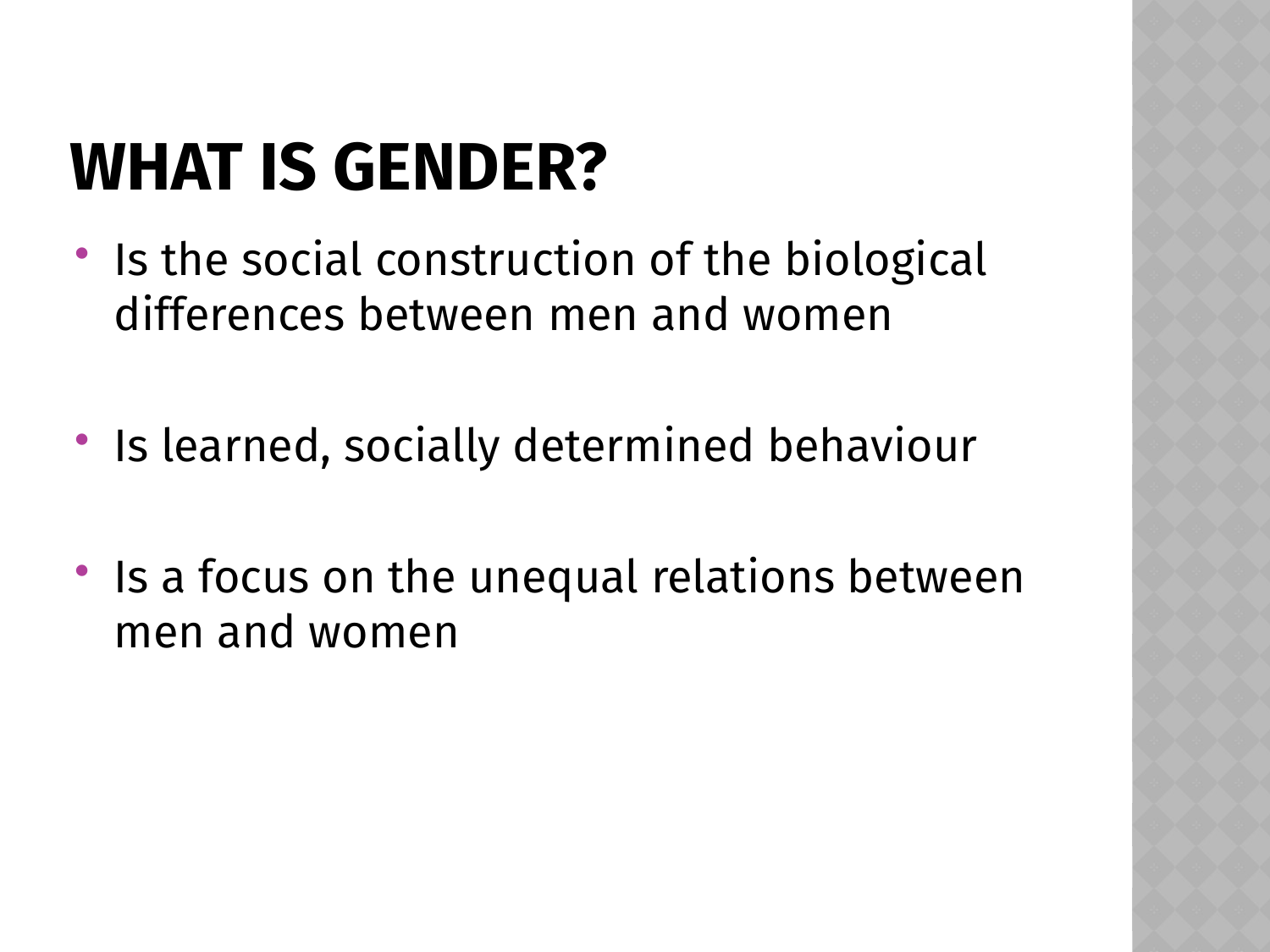

# What is gender?
Is the social construction of the biological differences between men and women

Is learned, socially determined behaviour

Is a focus on the unequal relations between men and women